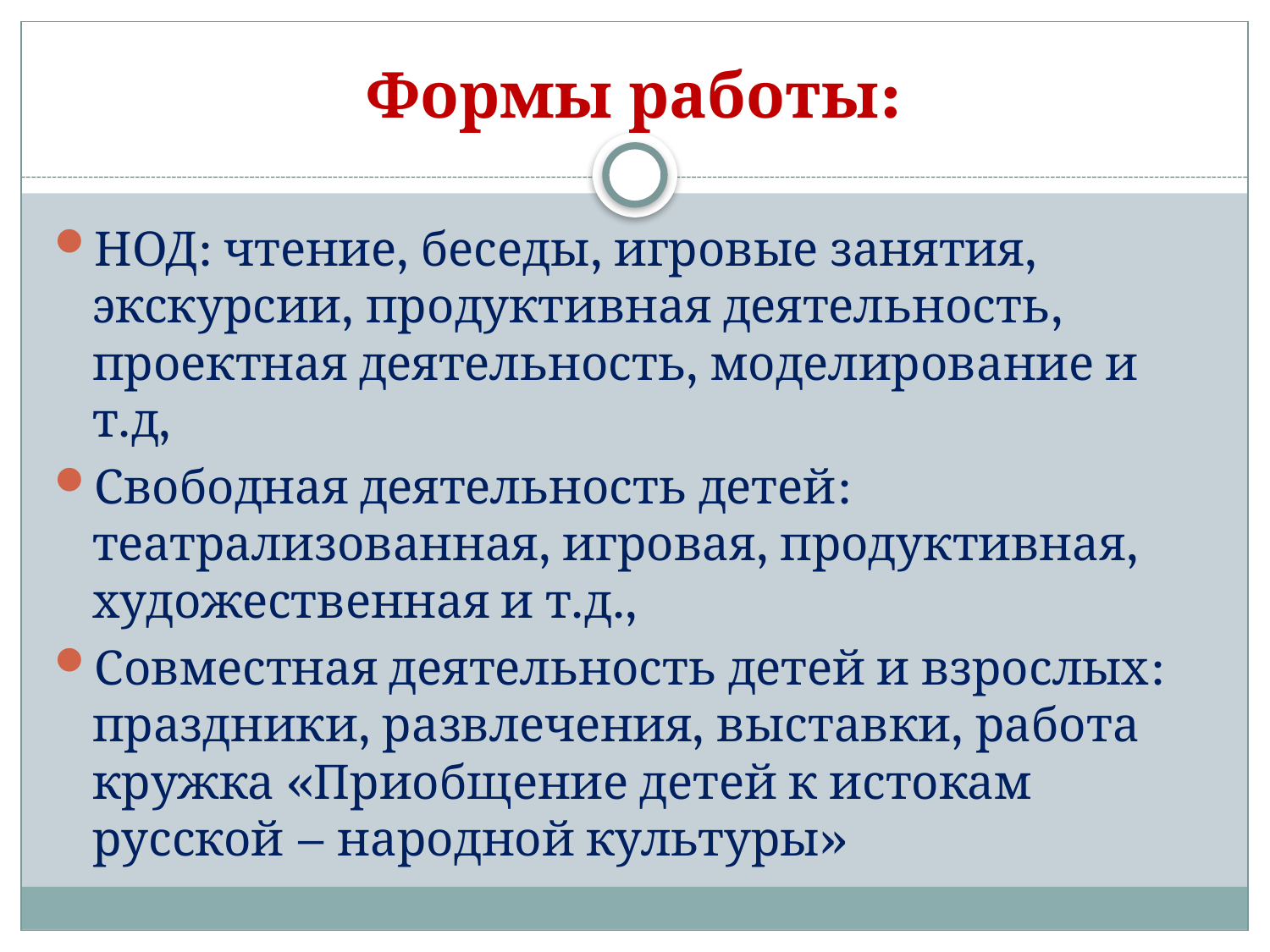

# Формы работы:
НОД: чтение, беседы, игровые занятия, экскурсии, продуктивная деятельность, проектная деятельность, моделирование и т.д,
Свободная деятельность детей: театрализованная, игровая, продуктивная, художественная и т.д.,
Совместная деятельность детей и взрослых: праздники, развлечения, выставки, работа кружка «Приобщение детей к истокам русской – народной культуры»